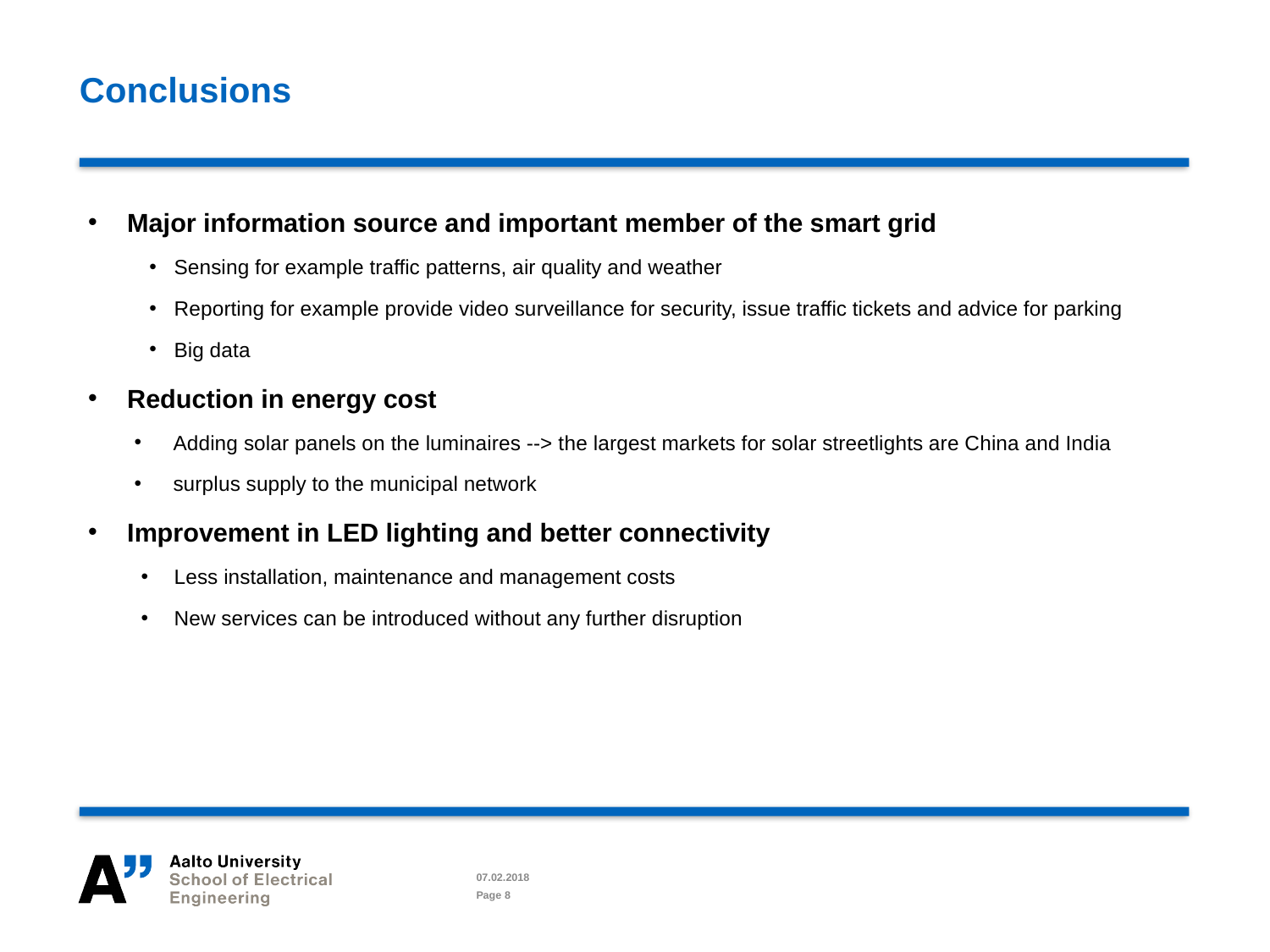

# Conclusions
Major information source and important member of the smart grid
Sensing for example traffic patterns, air quality and weather
Reporting for example provide video surveillance for security, issue traffic tickets and advice for parking
Big data
Reduction in energy cost
Adding solar panels on the luminaires --> the largest markets for solar streetlights are China and India
surplus supply to the municipal network
Improvement in LED lighting and better connectivity
Less installation, maintenance and management costs
New services can be introduced without any further disruption

07.02.2018
Page 8